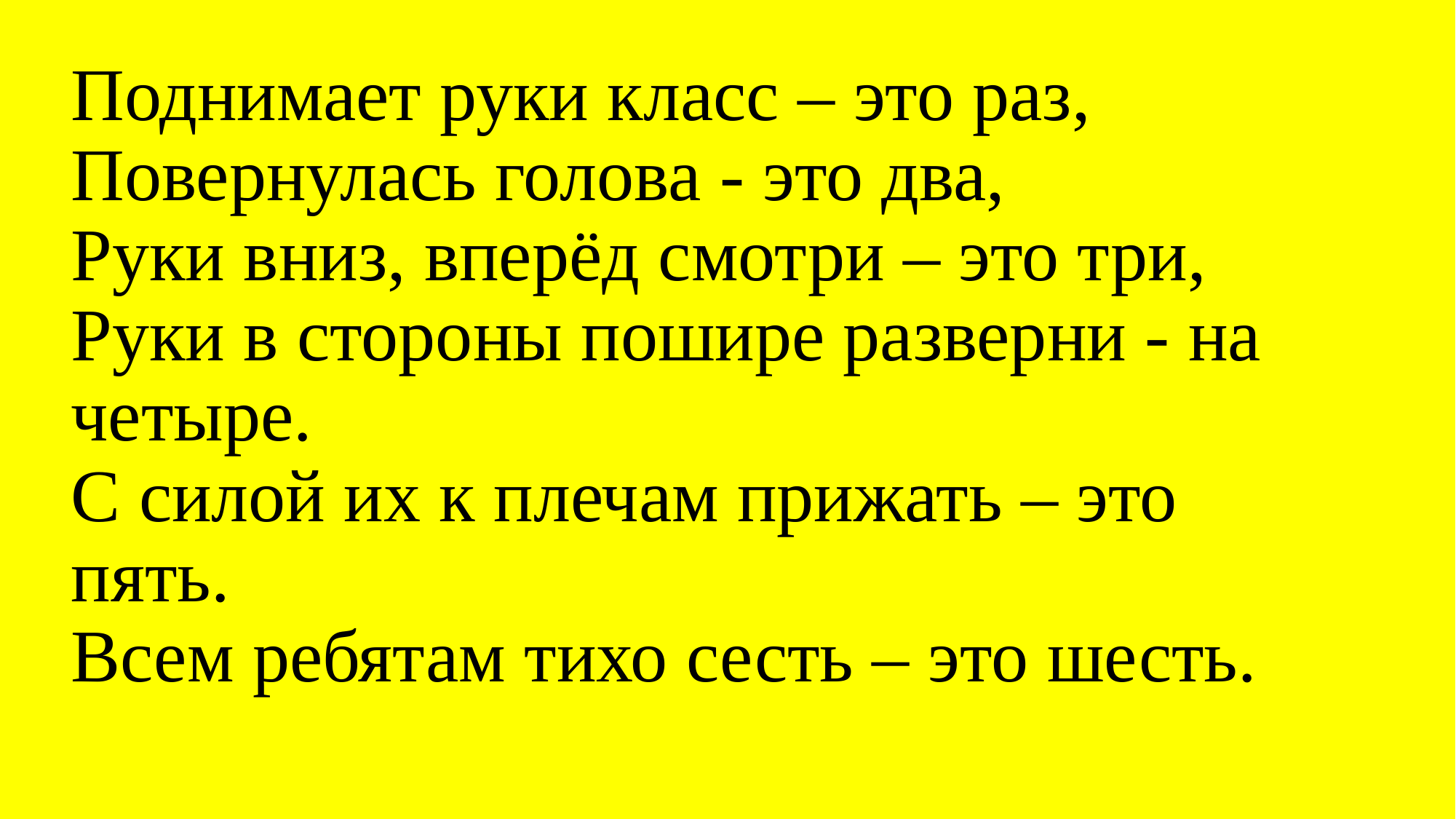

# Поднимает руки класс – это раз, Повернулась голова - это два, Руки вниз, вперёд смотри – это три, Руки в стороны пошире разверни - на четыре. С силой их к плечам прижать – это пять. Всем ребятам тихо сесть – это шесть.